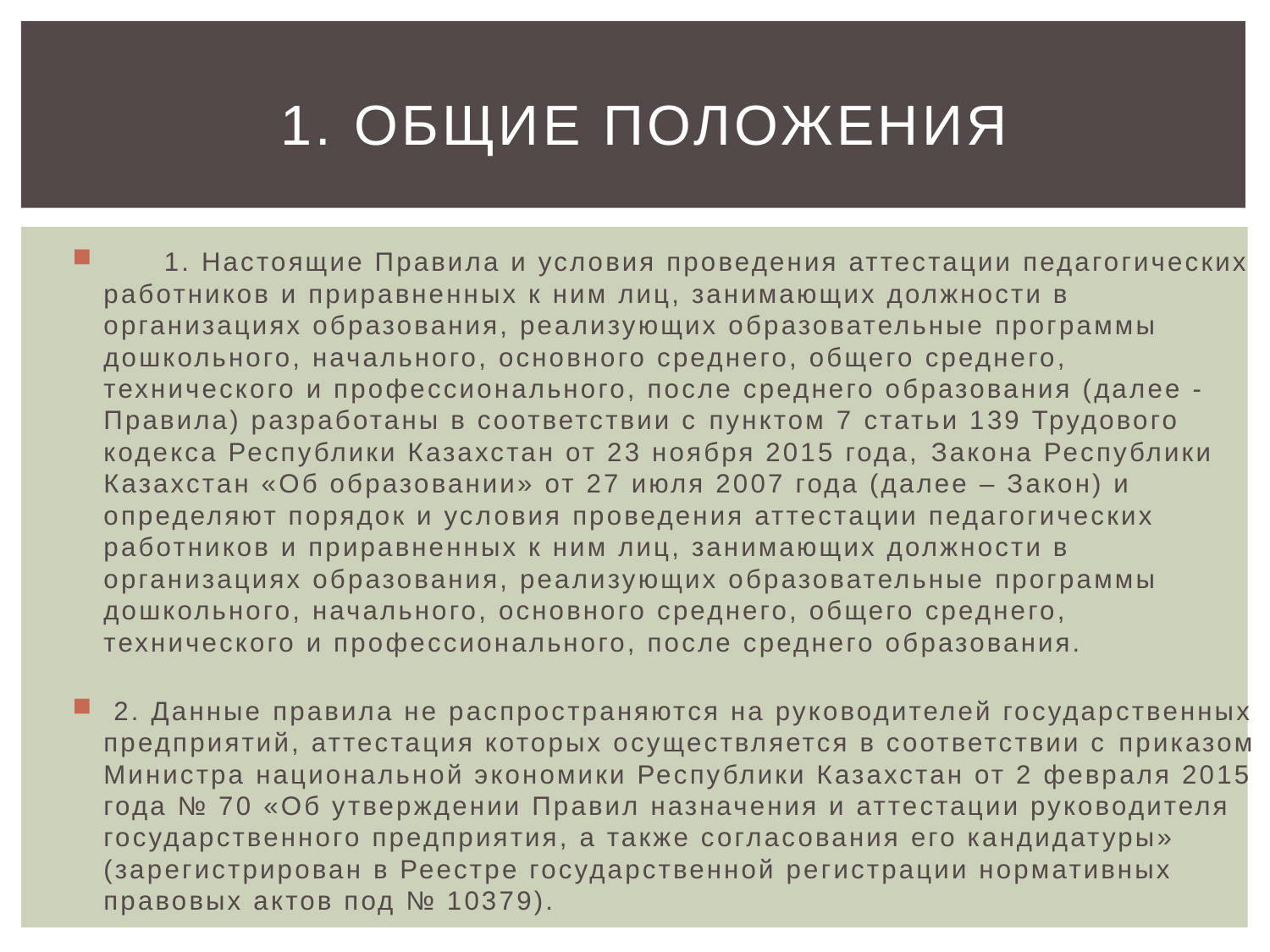

# 1. Общие положения
      1. Настоящие Правила и условия проведения аттестации педагогических работников и приравненных к ним лиц, занимающих должности в организациях образования, реализующих образовательные программы дошкольного, начального, основного среднего, общего среднего, технического и профессионального, после среднего образования (далее - Правила) разработаны в соответствии с пунктом 7 статьи 139 Трудового кодекса Республики Казахстан от 23 ноября 2015 года, Закона Республики Казахстан «Об образовании» от 27 июля 2007 года (далее – Закон) и определяют порядок и условия проведения аттестации педагогических работников и приравненных к ним лиц, занимающих должности в организациях образования, реализующих образовательные программы дошкольного, начального, основного среднего, общего среднего, технического и профессионального, после среднего образования.
 2. Данные правила не распространяются на руководителей государственных предприятий, аттестация которых осуществляется в соответствии с приказом Министра национальной экономики Республики Казахстан от 2 февраля 2015 года № 70 «Об утверждении Правил назначения и аттестации руководителя государственного предприятия, а также согласования его кандидатуры» (зарегистрирован в Реестре государственной регистрации нормативных правовых актов под № 10379).